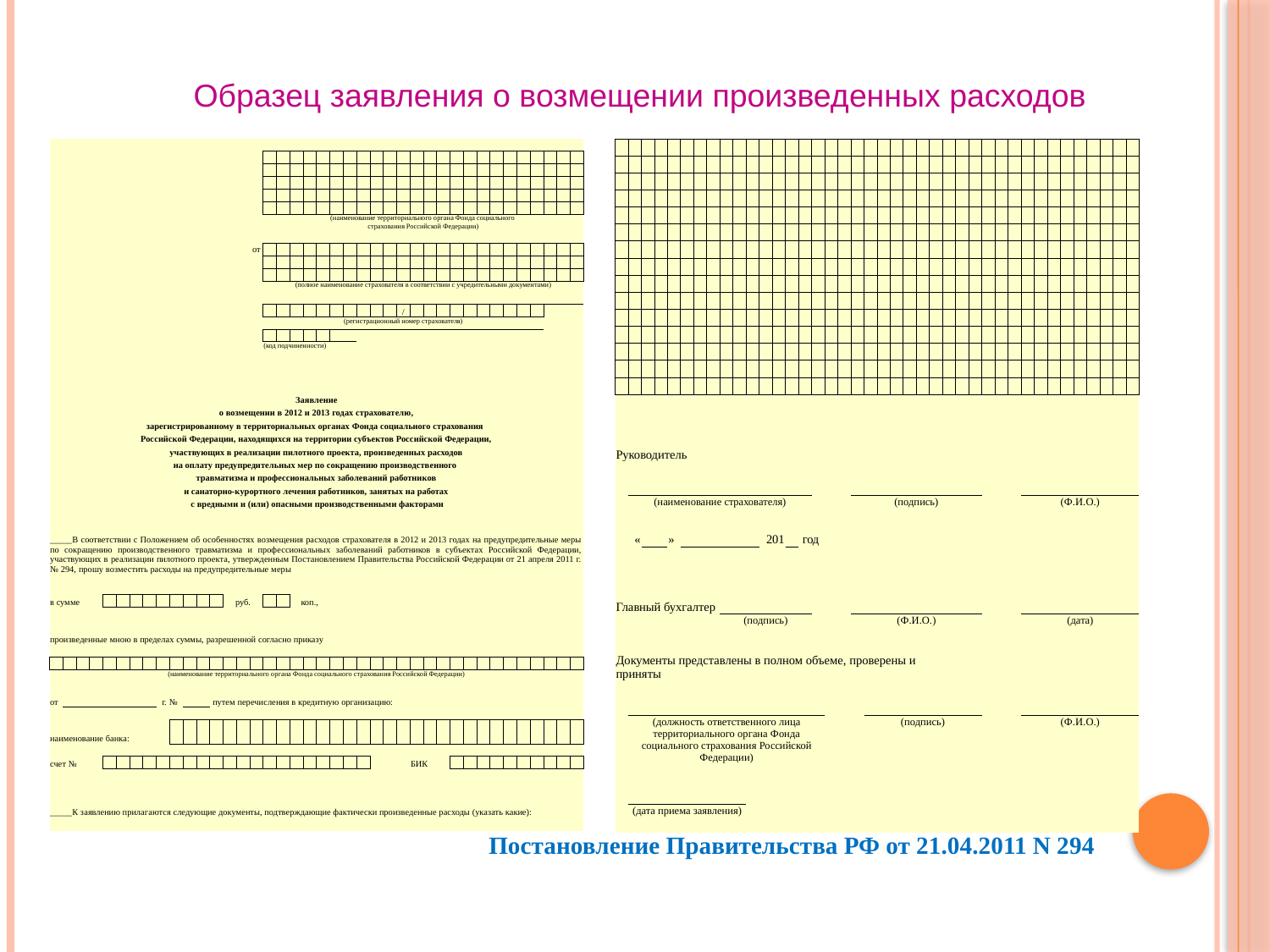

Образец заявления о возмещении произведенных расходов
|  |  |  |  |  |  |  |  |  |  |  |  |  |  |  |  |  |  |  |  |  |  |  |  |  |  |  |  |  |  |  |  |  |  |  |  |  |  |  |  |
| --- | --- | --- | --- | --- | --- | --- | --- | --- | --- | --- | --- | --- | --- | --- | --- | --- | --- | --- | --- | --- | --- | --- | --- | --- | --- | --- | --- | --- | --- | --- | --- | --- | --- | --- | --- | --- | --- | --- | --- |
|  |  |  |  |  |  |  |  |  |  |  |  |  |  |  |  |  |  |  |  |  |  |  |  |  |  |  |  |  |  |  |  |  |  |  |  |  |  |  |  |
|  |  |  |  |  |  |  |  |  |  |  |  |  |  |  |  |  |  |  |  |  |  |  |  |  |  |  |  |  |  |  |  |  |  |  |  |  |  |  |  |
|  |  |  |  |  |  |  |  |  |  |  |  |  |  |  |  |  |  |  |  |  |  |  |  |  |  |  |  |  |  |  |  |  |  |  |  |  |  |  |  |
|  |  |  |  |  |  |  |  |  |  |  |  |  |  |  |  |  |  |  |  |  |  |  |  |  |  |  |  |  |  |  |  |  |  |  |  |  |  |  |  |
|  |  |  |  |  |  |  |  |  |  |  |  |  |  |  |  |  |  |  |  |  |  |  |  |  |  |  |  |  |  |  |  |  |  |  |  |  |  |  |  |
|  |  |  |  |  |  |  |  |  |  |  |  |  |  |  |  |  |  |  |  |  |  |  |  |  |  |  |  |  |  |  |  |  |  |  |  |  |  |  |  |
|  |  |  |  |  |  |  |  |  |  |  |  |  |  |  |  |  |  |  |  |  |  |  |  |  |  |  |  |  |  |  |  |  |  |  |  |  |  |  |  |
|  |  |  |  |  |  |  |  |  |  |  |  |  |  |  |  |  |  |  |  |  |  |  |  |  |  |  |  |  |  |  |  |  |  |  |  |  |  |  |  |
|  |  |  |  |  |  |  |  |  |  |  |  |  |  |  |  |  |  |  |  |  |  |  |  |  |  |  |  |  |  |  |  |  |  |  |  |  |  |  |  |
|  |  |  |  |  |  |  |  |  |  |  |  |  |  |  |  |  |  |  |  |  |  |  |  |  |  |  |  |  |  |  |  |  |  |  |  |  |  |  |  |
|  |  |  |  |  |  |  |  |  |  |  |  |  |  |  |  |  |  |  |  |  |  |  |  |  |  |  |  |  |  |  |  |  |  |  |  |  |  |  |  |
|  |  |  |  |  |  |  |  |  |  |  |  |  |  |  |  |  |  |  |  |  |  |  |  |  |  |  |  |  |  |  |  |  |  |  |  |  |  |  |  |
|  |  |  |  |  |  |  |  |  |  |  |  |  |  |  |  |  |  |  |  |  |  |  |  |  |  |  |  |  |  |  |  |  |  |  |  |  |  |  |  |
|  |  |  |  |  |  |  |  |  |  |  |  |  |  |  |  |  |  |  |  |  |  |  |  |  |  |  |  |  |  |  |  |  |  |  |  |  |  |  |  |
|  |  |  |  |  |  |  |  |  |  |  |  |  |  |  |  |  |  |  |  |  |  |  |  |  |  |  |  |  |  |  |  |  |  |  |  |  |  |  |  |
|  |  |  |  |  |  |  |  |  |  |  |  |  |  |  |  |  |  |  |  |  |  |  |  |  |  |  |  |  |  |  |  |  |  |  |  |  |  |  |  |
| Руководитель |  |  |  |  |  |  |  |  |  |  |  |  |  |  |  |  |  |  |  |  |  |  |  |  |  |  |  |  |  |  |  |  |  |  |  |  |  |  |  |
|  |  |  |  |  |  |  |  |  |  |  |  |  |  |  |  |  |  |  |  |  |  |  |  |  |  |  |  |  |  |  |  |  |  |  |  |  |  |  |  |
|  |  |  |  |  |  |  |  |  |  |  |  |  |  |  |  |  |  |  |  |  |  |  |  |  |  |  |  |  |  |  |  |  |  |  |  |  |  |  |  |
|  | (наименование страхователя) |  |  |  |  |  |  |  |  |  |  |  |  |  |  |  |  | (подпись) |  |  |  |  |  |  |  |  |  |  |  |  | (Ф.И.О.) |  |  |  |  |  |  |  |  |
|  |  |  |  |  |  |  |  |  |  |  |  |  |  |  |  |  |  |  |  |  |  |  |  |  |  |  |  |  |  |  |  |  |  |  |  |  |  |  |  |
|  | « |  |  | » |  |  |  |  |  |  | 201 |  |  | год |  |  |  |  |  |  |  |  |  |  |  |  |  |  |  |  |  |  |  |  |  |  |  |  |  |
|  |  |  |  |  |  |  |  |  |  |  |  |  |  |  |  |  |  |  |  |  |  |  |  |  |  |  |  |  |  |  |  |  |  |  |  |  |  |  |  |
|  |  |  |  |  |  |  |  |  |  |  |  |  |  |  |  |  |  |  |  |  |  |  |  |  |  |  |  |  |  |  |  |  |  |  |  |  |  |  |  |
| Главный бухгалтер |  |  |  |  |  |  |  |  |  |  |  |  |  |  |  |  |  |  |  |  |  |  |  |  |  |  |  |  |  |  |  |  |  |  |  |  |  |  |  |
|  |  |  |  |  |  |  |  | (подпись) |  |  |  |  |  |  |  |  |  | (Ф.И.О.) |  |  |  |  |  |  |  |  |  |  |  |  | (дата) |  |  |  |  |  |  |  |  |
|  |  |  |  |  |  |  |  |  |  |  |  |  |  |  |  |  |  |  |  |  |  |  |  |  |  |  |  |  |  |  |  |  |  |  |  |  |  |  |  |
| Документы представлены в полном объеме, проверены и приняты |  |  |  |  |  |  |  |  |  |  |  |  |  |  |  |  |  |  |  |  |  |  |  |  |  |  |  |  |  |  |  |  |  |  |  |  |  |  |  |
|  |  |  |  |  |  |  |  |  |  |  |  |  |  |  |  |  |  |  |  |  |  |  |  |  |  |  |  |  |  |  |  |  |  |  |  |  |  |  |  |
|  |  |  |  |  |  |  |  |  |  |  |  |  |  |  |  |  |  |  |  |  |  |  |  |  |  |  |  |  |  |  |  |  |  |  |  |  |  |  |  |
|  | (должность ответственного лица территориального органа Фонда социального страхования Российской Федерации) |  |  |  |  |  |  |  |  |  |  |  |  |  |  |  |  |  | (подпись) |  |  |  |  |  |  |  |  |  |  |  | (Ф.И.О.) |  |  |  |  |  |  |  |  |
|  |  |  |  |  |  |  |  |  |  |  |  |  |  |  |  |  |  |  |  |  |  |  |  |  |  |  |  |  |  |  |  |  |  |  |  |  |  |  |  |
|  |  |  |  |  |  |  |  |  |  |  |  |  |  |  |  |  |  |  |  |  |  |  |  |  |  |  |  |  |  |  |  |  |  |  |  |  |  |  |  |
|  | (дата приема заявления) |  |  |  |  |  |  |  |  |  |  |  |  |  |  |  |  |  |  |  |  |  |  |  |  |  |  |  |  |  |  |  |  |  |  |  |  |  |  |
|  |  |  |  |  |  |  |  |  |  |  |  |  |  |  |  |  |  |  |  |  |  |  |  |  |  |  |  |  |  |  |  |  |  |  |  |  |  |  |  |
| --- | --- | --- | --- | --- | --- | --- | --- | --- | --- | --- | --- | --- | --- | --- | --- | --- | --- | --- | --- | --- | --- | --- | --- | --- | --- | --- | --- | --- | --- | --- | --- | --- | --- | --- | --- | --- | --- | --- | --- |
|  |  |  |  |  |  |  |  |  |  |  |  |  |  |  |  |  |  |  |  |  |  |  |  |  |  |  |  |  |  |  |  |  |  |  |  |  |  |  |  |
|  |  |  |  |  |  |  |  |  |  |  |  |  |  |  |  |  |  |  |  |  |  |  |  |  |  |  |  |  |  |  |  |  |  |  |  |  |  |  |  |
|  |  |  |  |  |  |  |  |  |  |  |  |  |  |  |  |  |  |  |  |  |  |  |  |  |  |  |  |  |  |  |  |  |  |  |  |  |  |  |  |
|  |  |  |  |  |  |  |  |  |  |  |  |  |  |  |  |  |  |  |  |  |  |  |  |  |  |  |  |  |  |  |  |  |  |  |  |  |  |  |  |
|  |  |  |  |  |  |  |  |  |  |  |  |  |  |  |  |  |  |  |  |  |  |  |  |  |  |  |  |  |  |  |  |  |  |  |  |  |  |  |  |
|  |  |  |  |  |  |  |  |  |  |  |  |  |  |  |  | (наименование территориального органа Фонда социального страхования Российской Федерации) |  |  |  |  |  |  |  |  |  |  |  |  |  |  |  |  |  |  |  |  |  |  |  |
|  |  |  |  |  |  |  |  |  |  |  |  |  |  |  | от |  |  |  |  |  |  |  |  |  |  |  |  |  |  |  |  |  |  |  |  |  |  |  |  |
|  |  |  |  |  |  |  |  |  |  |  |  |  |  |  |  |  |  |  |  |  |  |  |  |  |  |  |  |  |  |  |  |  |  |  |  |  |  |  |  |
|  |  |  |  |  |  |  |  |  |  |  |  |  |  |  |  |  |  |  |  |  |  |  |  |  |  |  |  |  |  |  |  |  |  |  |  |  |  |  |  |
|  |  |  |  |  |  |  |  |  |  |  |  |  |  |  |  | (полное наименование страхователя в соответствии с учредительными документами) |  |  |  |  |  |  |  |  |  |  |  |  |  |  |  |  |  |  |  |  |  |  |  |
|  |  |  |  |  |  |  |  |  |  |  |  |  |  |  |  |  |  |  |  |  |  |  |  |  |  | / |  |  |  |  |  |  |  |  |  |  |  |  |  |
|  |  |  |  |  |  |  |  |  |  |  |  |  |  |  |  | (регистрационный номер страхователя) |  |  |  |  |  |  |  |  |  |  |  |  |  |  |  |  |  |  |  |  |  |  |  |
|  |  |  |  |  |  |  |  |  |  |  |  |  |  |  |  |  |  |  |  |  |  |  |  |  |  |  |  |  |  |  |  |  |  |  |  |  |  |  |  |
|  |  |  |  |  |  |  |  |  |  |  |  |  |  |  |  | (код подчиненности) |  |  |  |  |  |  |  |  |  |  |  |  |  |  |  |  |  |  |  |  |  |  |  |
|  |  |  |  |  |  |  |  |  |  |  |  |  |  |  |  |  |  |  |  |  |  |  |  |  |  |  |  |  |  |  |  |  |  |  |  |  |  |  |  |
|  |  |  |  |  |  |  |  |  |  |  |  |  |  |  |  |  |  |  |  |  |  |  |  |  |  |  |  |  |  |  |  |  |  |  |  |  |  |  |  |
|  |  |  |  |  |  |  |  |  |  |  |  |  |  |  |  |  |  |  |  |  |  |  |  |  |  |  |  |  |  |  |  |  |  |  |  |  |  |  |  |
| Заявление |  |  |  |  |  |  |  |  |  |  |  |  |  |  |  |  |  |  |  |  |  |  |  |  |  |  |  |  |  |  |  |  |  |  |  |  |  |  |  |
| о возмещении в 2012 и 2013 годах страхователю, |  |  |  |  |  |  |  |  |  |  |  |  |  |  |  |  |  |  |  |  |  |  |  |  |  |  |  |  |  |  |  |  |  |  |  |  |  |  |  |
| зарегистрированному в территориальных органах Фонда социального страхования |  |  |  |  |  |  |  |  |  |  |  |  |  |  |  |  |  |  |  |  |  |  |  |  |  |  |  |  |  |  |  |  |  |  |  |  |  |  |  |
| Российской Федерации, находящихся на территории субъектов Российской Федерации, |  |  |  |  |  |  |  |  |  |  |  |  |  |  |  |  |  |  |  |  |  |  |  |  |  |  |  |  |  |  |  |  |  |  |  |  |  |  |  |
| участвующих в реализации пилотного проекта, произведенных расходов |  |  |  |  |  |  |  |  |  |  |  |  |  |  |  |  |  |  |  |  |  |  |  |  |  |  |  |  |  |  |  |  |  |  |  |  |  |  |  |
| на оплату предупредительных мер по сокращению производственного |  |  |  |  |  |  |  |  |  |  |  |  |  |  |  |  |  |  |  |  |  |  |  |  |  |  |  |  |  |  |  |  |  |  |  |  |  |  |  |
| травматизма и профессиональных заболеваний работников |  |  |  |  |  |  |  |  |  |  |  |  |  |  |  |  |  |  |  |  |  |  |  |  |  |  |  |  |  |  |  |  |  |  |  |  |  |  |  |
| и санаторно-курортного лечения работников, занятых на работах |  |  |  |  |  |  |  |  |  |  |  |  |  |  |  |  |  |  |  |  |  |  |  |  |  |  |  |  |  |  |  |  |  |  |  |  |  |  |  |
| с вредными и (или) опасными производственными факторами |  |  |  |  |  |  |  |  |  |  |  |  |  |  |  |  |  |  |  |  |  |  |  |  |  |  |  |  |  |  |  |  |  |  |  |  |  |  |  |
|  |  |  |  |  |  |  |  |  |  |  |  |  |  |  |  |  |  |  |  |  |  |  |  |  |  |  |  |  |  |  |  |  |  |  |  |  |  |  |  |
|  |  |  |  |  |  |  |  |  |  |  |  |  |  |  |  |  |  |  |  |  |  |  |  |  |  |  |  |  |  |  |  |  |  |  |  |  |  |  |  |
| \_\_\_\_\_В соответствии с Положением об особенностях возмещения расходов страхователя в 2012 и 2013 годах на предупредительные меры по сокращению производственного травматизма и профессиональных заболеваний работников в субъектах Российской Федерации, участвующих в реализации пилотного проекта, утвержденным Постановлением Правительства Российской Федерации от 21 апреля 2011 г. № 294, прошу возместить расходы на предупредительные меры |  |  |  |  |  |  |  |  |  |  |  |  |  |  |  |  |  |  |  |  |  |  |  |  |  |  |  |  |  |  |  |  |  |  |  |  |  |  |  |
| в сумме |  |  |  |  |  |  |  |  |  |  |  |  | руб. |  |  |  |  | коп., |  |  |  |  |  |  |  |  |  |  |  |  |  |  |  |  |  |  |  |  |  |
|  |  |  |  |  |  |  |  |  |  |  |  |  |  |  |  |  |  |  |  |  |  |  |  |  |  |  |  |  |  |  |  |  |  |  |  |  |  |  |  |
| произведенные мною в пределах суммы, разрешенной согласно приказу |  |  |  |  |  |  |  |  |  |  |  |  |  |  |  |  |  |  |  |  |  |  |  |  |  |  |  |  |  |  |  |  |  |  |  |  |  |  |  |
|  |  |  |  |  |  |  |  |  |  |  |  |  |  |  |  |  |  |  |  |  |  |  |  |  |  |  |  |  |  |  |  |  |  |  |  |  |  |  |  |
|  |  |  |  |  |  |  |  |  |  |  |  |  |  |  |  |  |  |  |  |  |  |  |  |  |  |  |  |  |  |  |  |  |  |  |  |  |  |  |  |
| (наименование территориального органа Фонда социального страхования Российской Федерации) |  |  |  |  |  |  |  |  |  |  |  |  |  |  |  |  |  |  |  |  |  |  |  |  |  |  |  |  |  |  |  |  |  |  |  |  |  |  |  |
| от |  |  |  |  |  |  |  | г. № |  |  |  | путем перечисления в кредитную организацию: |  |  |  |  |  |  |  |  |  |  |  |  |  |  |  |  |  |  |  |  |  |  |  |  |  |  |  |
|  |  |  |  |  |  |  |  |  |  |  |  |  |  |  |  |  |  |  |  |  |  |  |  |  |  |  |  |  |  |  |  |  |  |  |  |  |  |  |  |
| наименование банка: |  |  |  |  |  |  |  |  |  |  |  |  |  |  |  |  |  |  |  |  |  |  |  |  |  |  |  |  |  |  |  |  |  |  |  |  |  |  |  |
|  |  |  |  |  |  |  |  |  |  |  |  |  |  |  |  |  |  |  |  |  |  |  |  |  |  |  |  |  |  |  |  |  |  |  |  |  |  |  |  |
| счет № |  |  |  |  |  |  |  |  |  |  |  |  |  |  |  |  |  |  |  |  |  |  |  |  |  |  | БИК |  |  |  |  |  |  |  |  |  |  |  |  |
|  |  |  |  |  |  |  |  |  |  |  |  |  |  |  |  |  |  |  |  |  |  |  |  |  |  |  |  |  |  |  |  |  |  |  |  |  |  |  |  |
|  |  |  |  |  |  |  |  |  |  |  |  |  |  |  |  |  |  |  |  |  |  |  |  |  |  |  |  |  |  |  |  |  |  |  |  |  |  |  |  |
|  |  |  |  |  |  |  |  |  |  |  |  |  |  |  |  |  |  |  |  |  |  |  |  |  |  |  |  |  |  |  |  |  |  |  |  |  |  |  |  |
| \_\_\_\_\_К заявлению прилагаются следующие документы, подтверждающие фактически произведенные расходы (указать какие): |  |  |  |  |  |  |  |  |  |  |  |  |  |  |  |  |  |  |  |  |  |  |  |  |  |  |  |  |  |  |  |  |  |  |  |  |  |  |  |
Постановление Правительства РФ от 21.04.2011 N 294